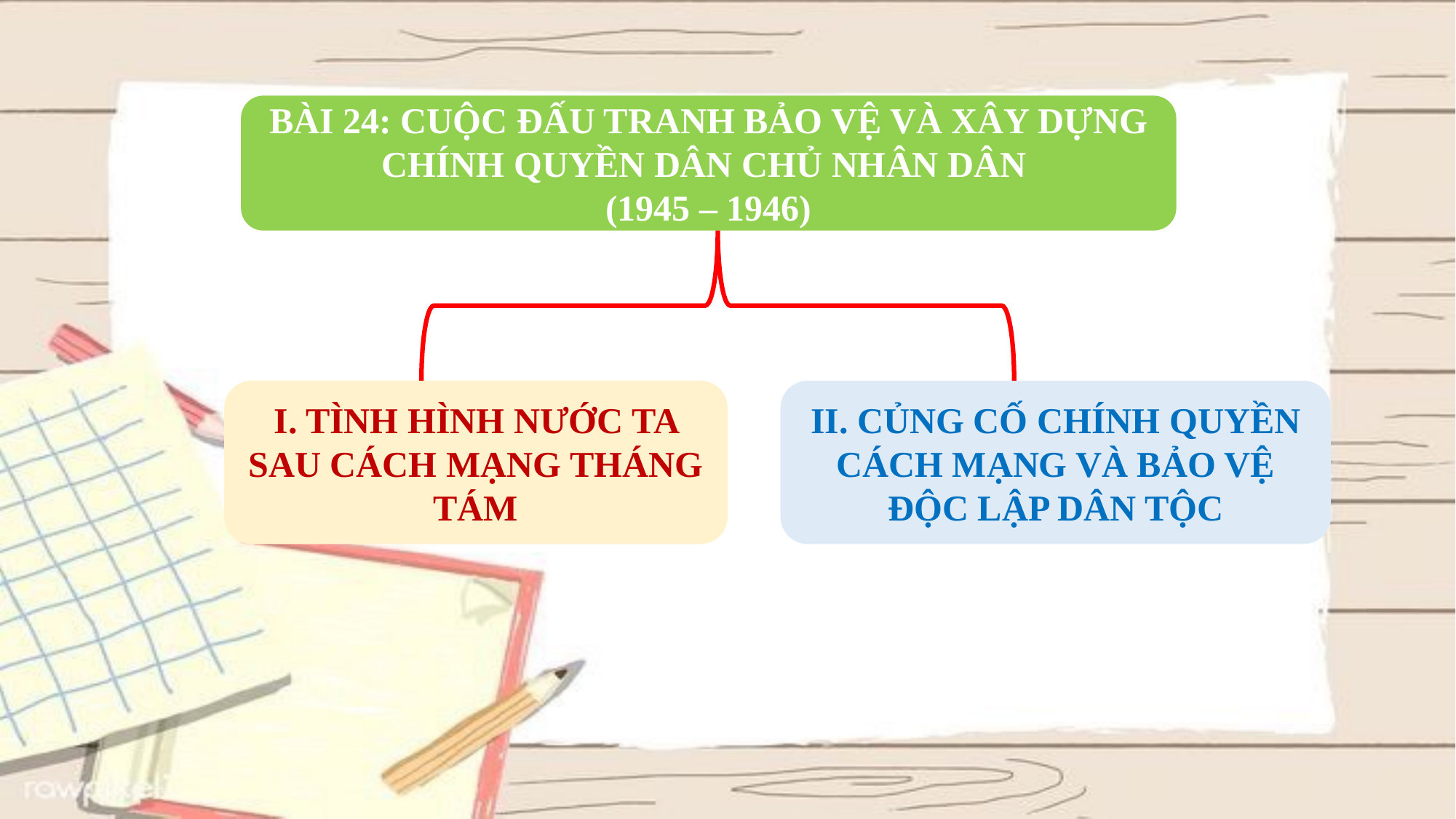

BÀI 24: CUỘC ĐẤU TRANH BẢO VỆ VÀ XÂY DỰNG CHÍNH QUYỀN DÂN CHỦ NHÂN DÂN
(1945 – 1946)
I. TÌNH HÌNH NƯỚC TA SAU CÁCH MẠNG THÁNG TÁM
II. CỦNG CỐ CHÍNH QUYỀN CÁCH MẠNG VÀ BẢO VỆ ĐỘC LẬP DÂN TỘC